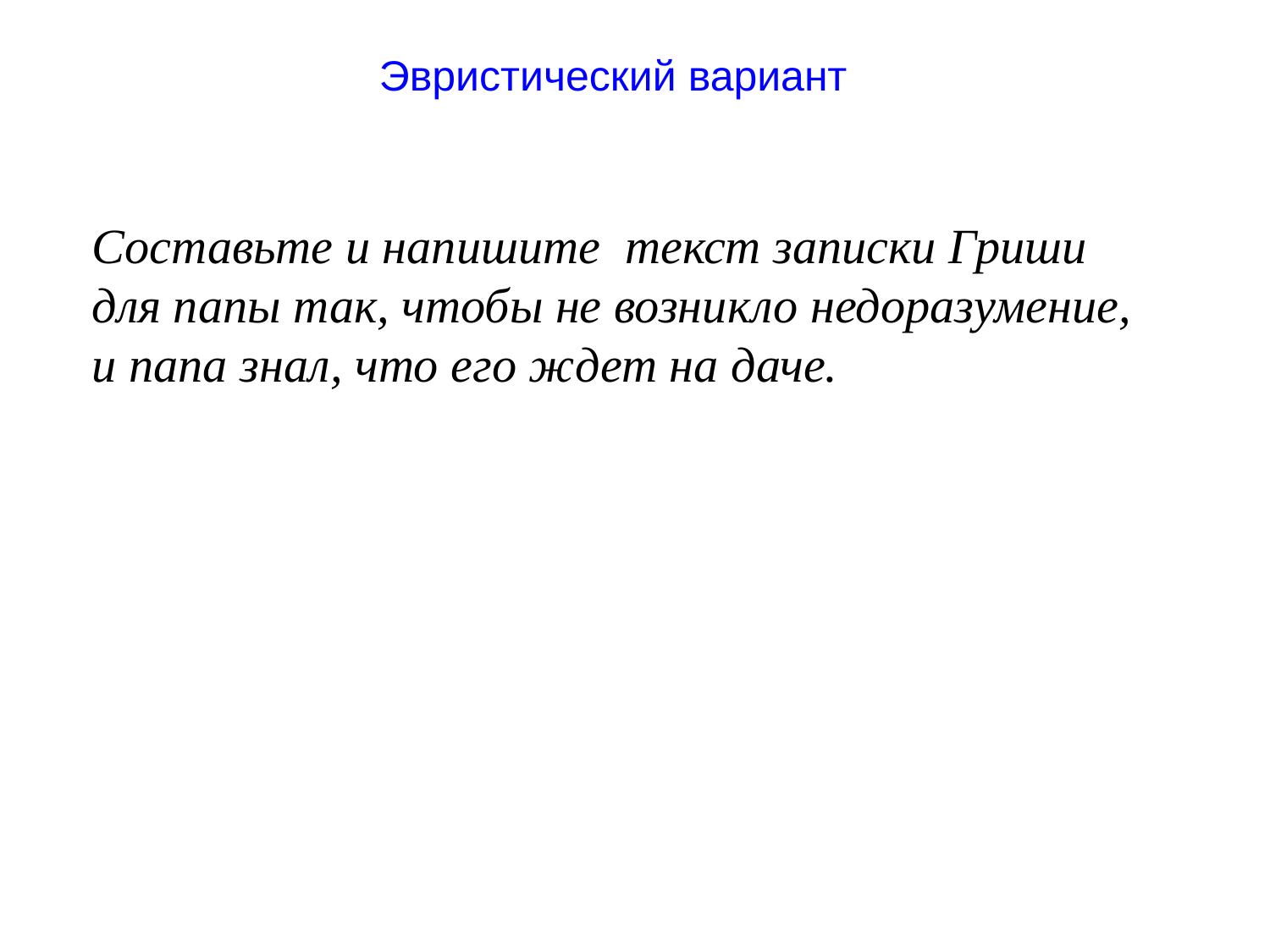

# Эвристический вариант

Составьте и напишите  текст записки Гриши для папы так, чтобы не возникло недоразумение, и папа знал, что его ждет на даче.